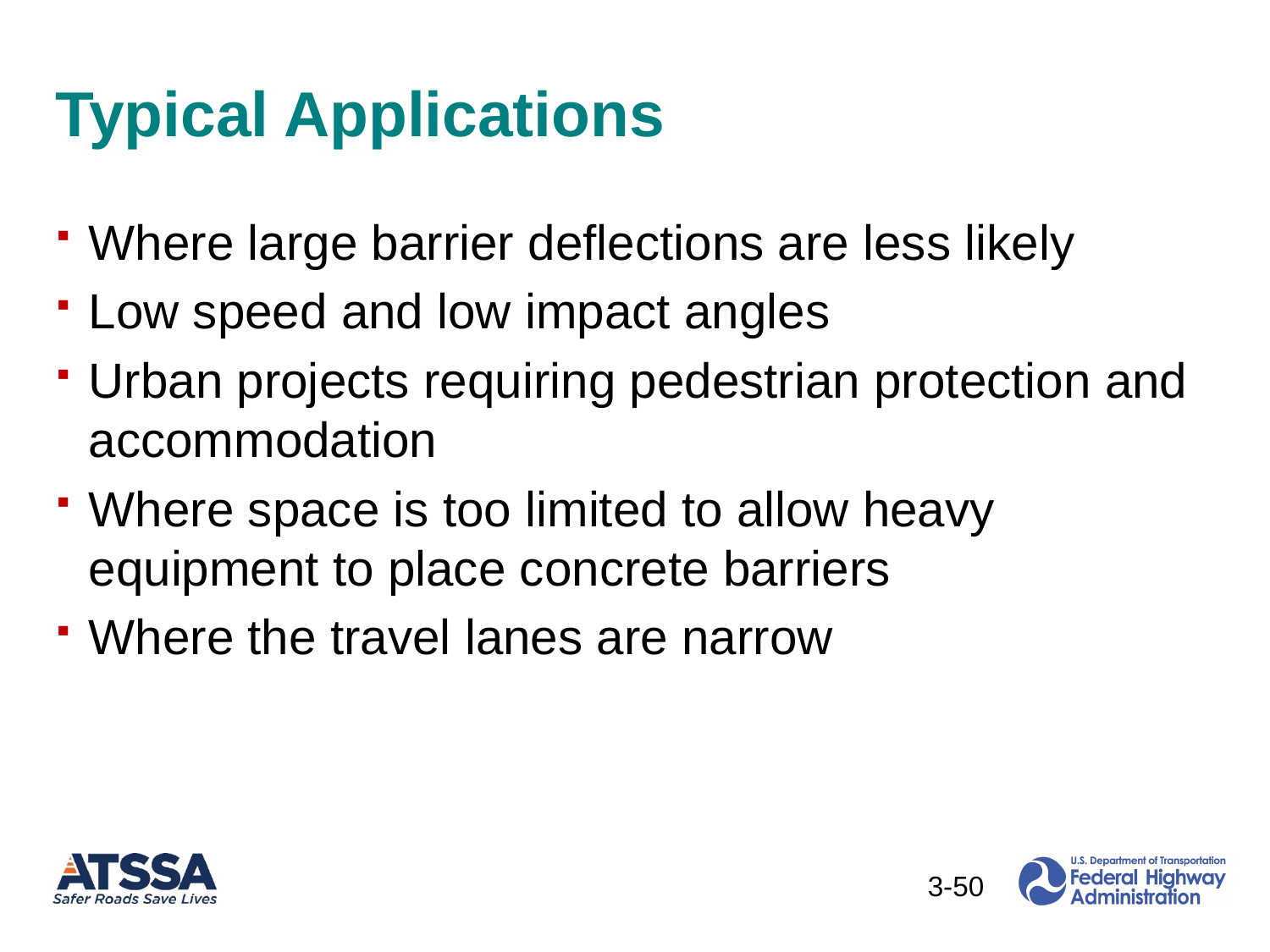

Typical Applications

Where large barrier deflections are less likely
Low speed and low impact angles
Urban projects requiring pedestrian protection and accommodation
Where space is too limited to allow heavy equipment to place concrete barriers
Where the travel lanes are narrow